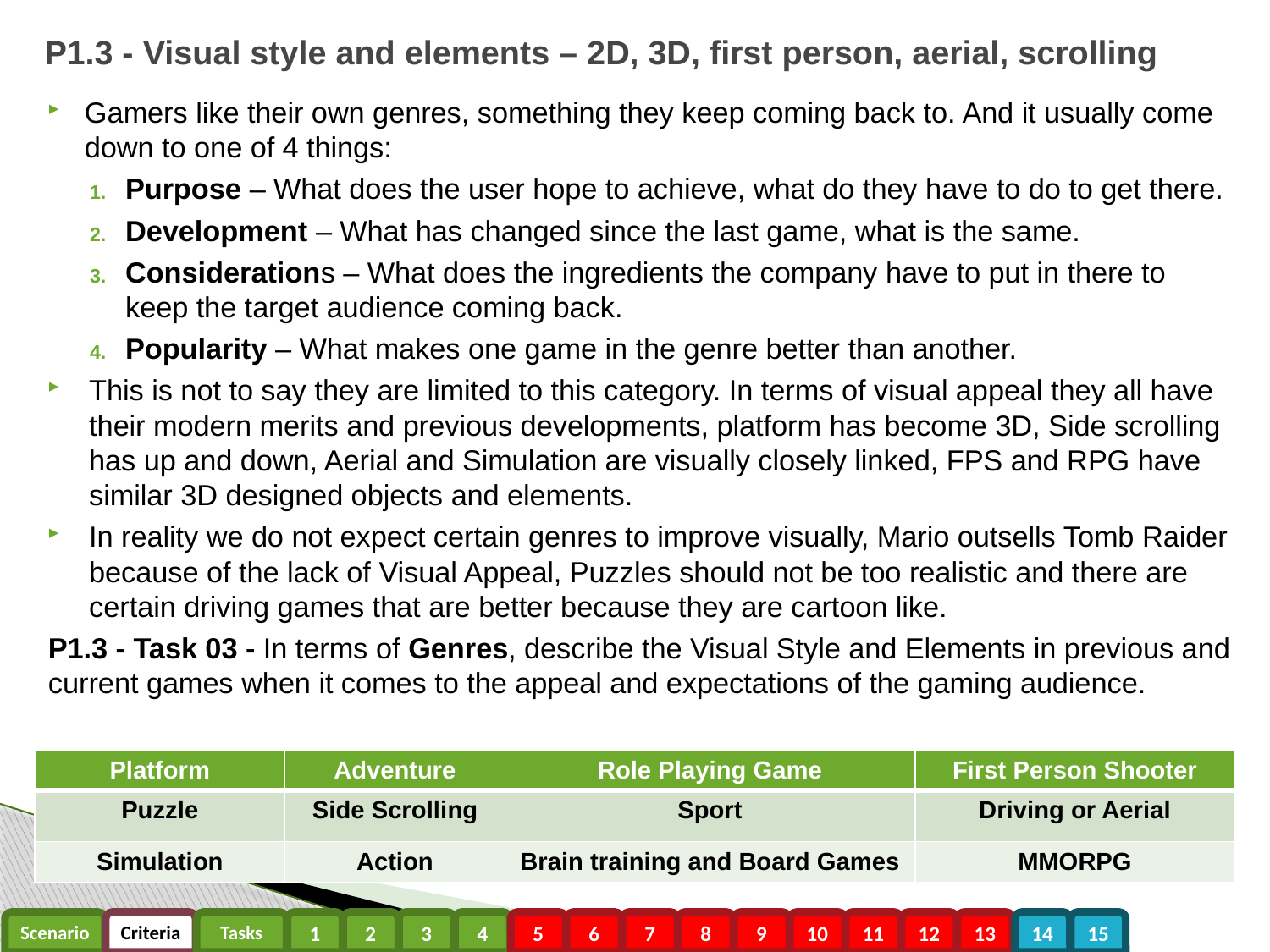

P1.3 - Visual style and elements – 2D, 3D, first person, aerial, scrolling
Gamers like their own genres, something they keep coming back to. And it usually come down to one of 4 things:
Purpose – What does the user hope to achieve, what do they have to do to get there.
Development – What has changed since the last game, what is the same.
Considerations – What does the ingredients the company have to put in there to keep the target audience coming back.
Popularity – What makes one game in the genre better than another.
This is not to say they are limited to this category. In terms of visual appeal they all have their modern merits and previous developments, platform has become 3D, Side scrolling has up and down, Aerial and Simulation are visually closely linked, FPS and RPG have similar 3D designed objects and elements.
In reality we do not expect certain genres to improve visually, Mario outsells Tomb Raider because of the lack of Visual Appeal, Puzzles should not be too realistic and there are certain driving games that are better because they are cartoon like.
P1.3 - Task 03 - In terms of Genres, describe the Visual Style and Elements in previous and current games when it comes to the appeal and expectations of the gaming audience.
| Platform | Adventure | Role Playing Game | First Person Shooter |
| --- | --- | --- | --- |
| Puzzle | Side Scrolling | Sport | Driving or Aerial |
| Simulation | Action | Brain training and Board Games | MMORPG |